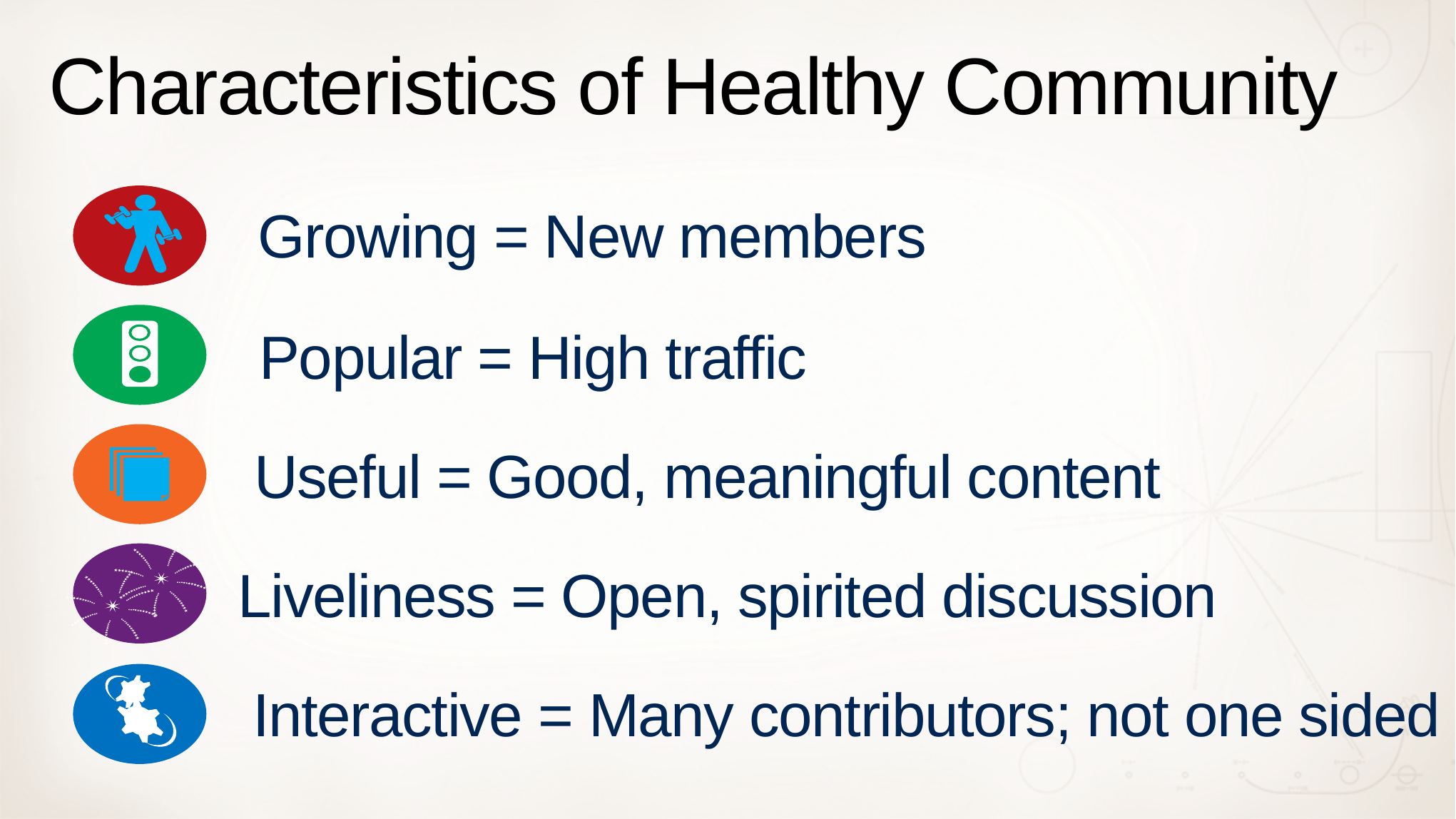

# Characteristics of Healthy Community

Growing = New members

Popular = High traffic

Useful = Good, meaningful content

Liveliness = Open, spirited discussion

Interactive = Many contributors; not one sided